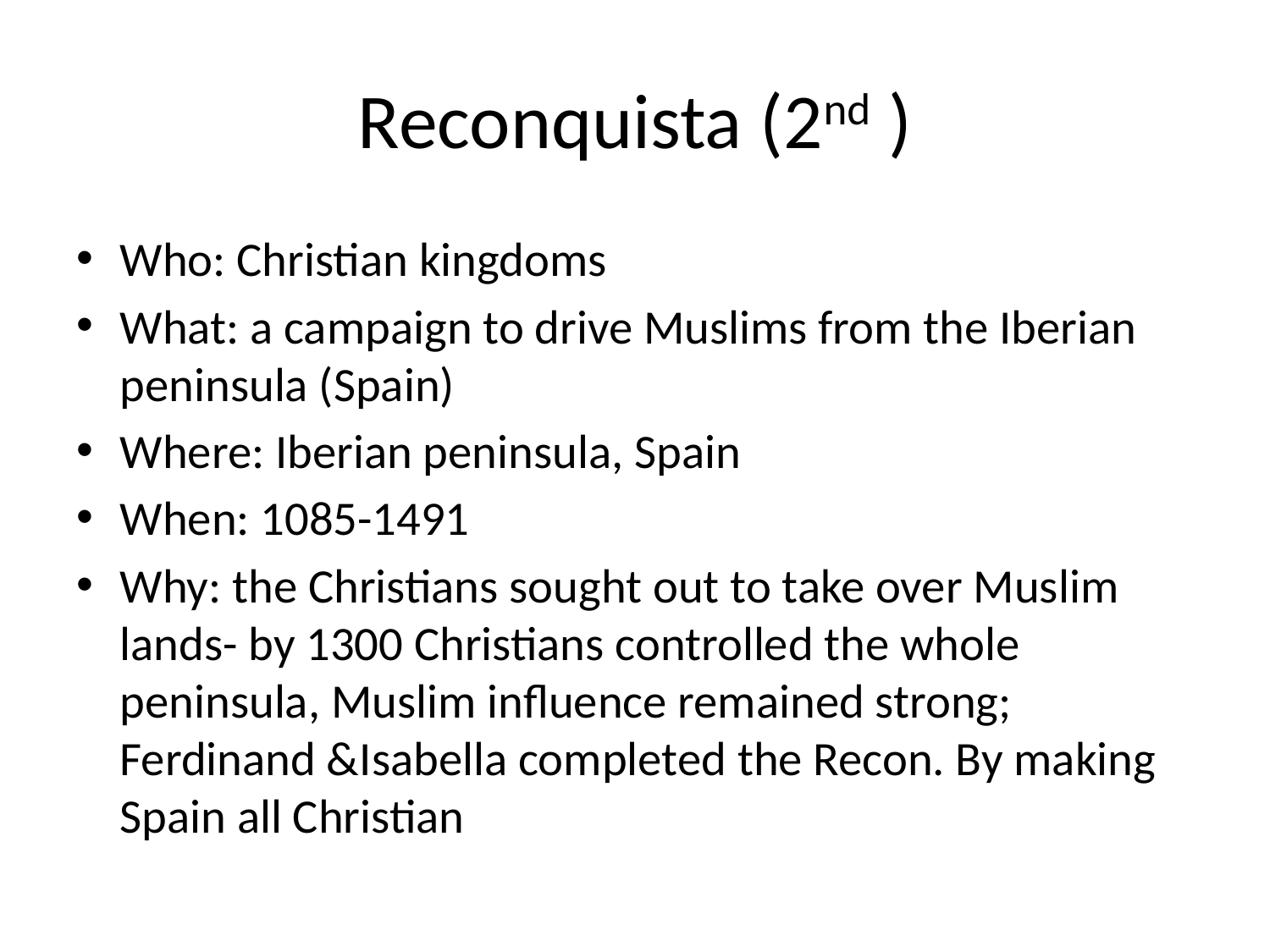

# Reconquista (2nd )
Who: Christian kingdoms
What: a campaign to drive Muslims from the Iberian peninsula (Spain)
Where: Iberian peninsula, Spain
When: 1085-1491
Why: the Christians sought out to take over Muslim lands- by 1300 Christians controlled the whole peninsula, Muslim influence remained strong; Ferdinand &Isabella completed the Recon. By making Spain all Christian